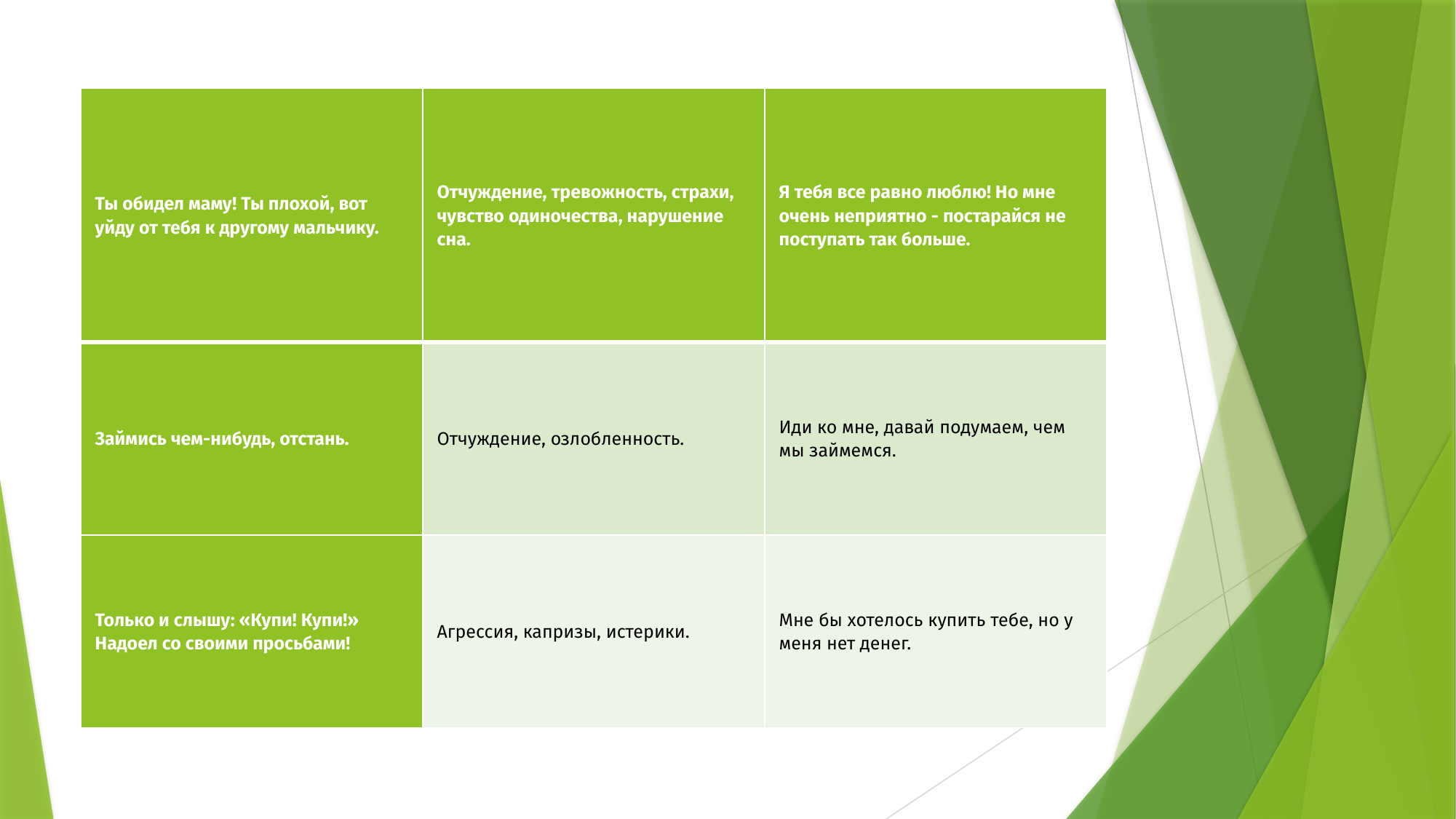

| Ты обидел маму! Ты плохой, вот уйду от тебя к другому мальчику. | Отчуждение, тревожность, страхи, чувство одиночества, нарушение сна. | Я тебя все равно люблю! Но мне очень неприятно - постарайся не поступать так больше. |
| --- | --- | --- |
| Займись чем-нибудь, отстань. | Отчуждение, озлобленность. | Иди ко мне, давай подумаем, чем мы займемся. |
| Только и слышу: «Купи! Купи!» Надоел со своими просьбами! | Агрессия, капризы, истерики. | Мне бы хотелось купить тебе, но у меня нет денег. |